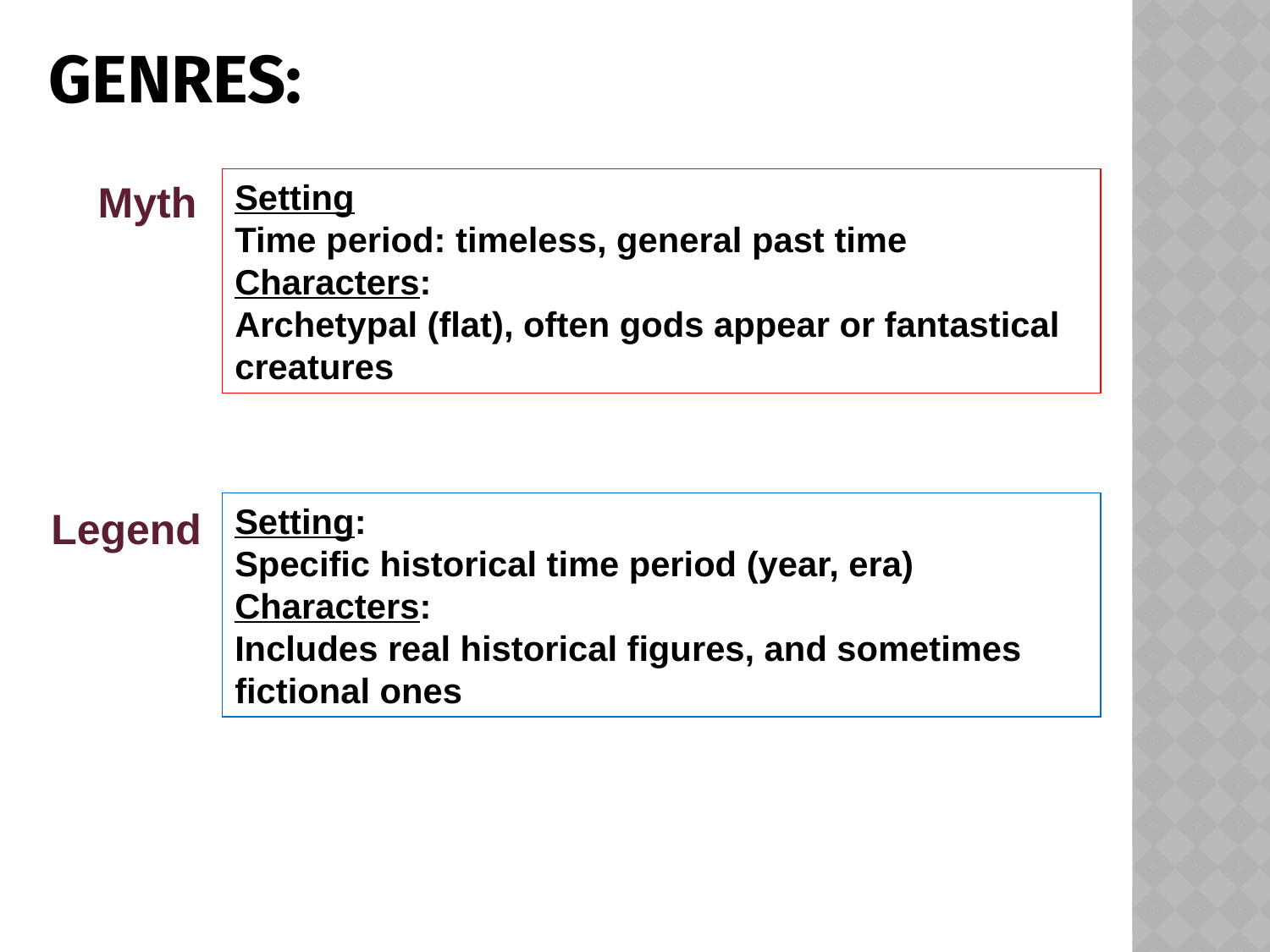

# Genres:
Setting
Time period: timeless, general past time
Characters:
Archetypal (flat), often gods appear or fantastical creatures
Myth
Setting:
Specific historical time period (year, era)
Characters:
Includes real historical figures, and sometimes fictional ones
Legend